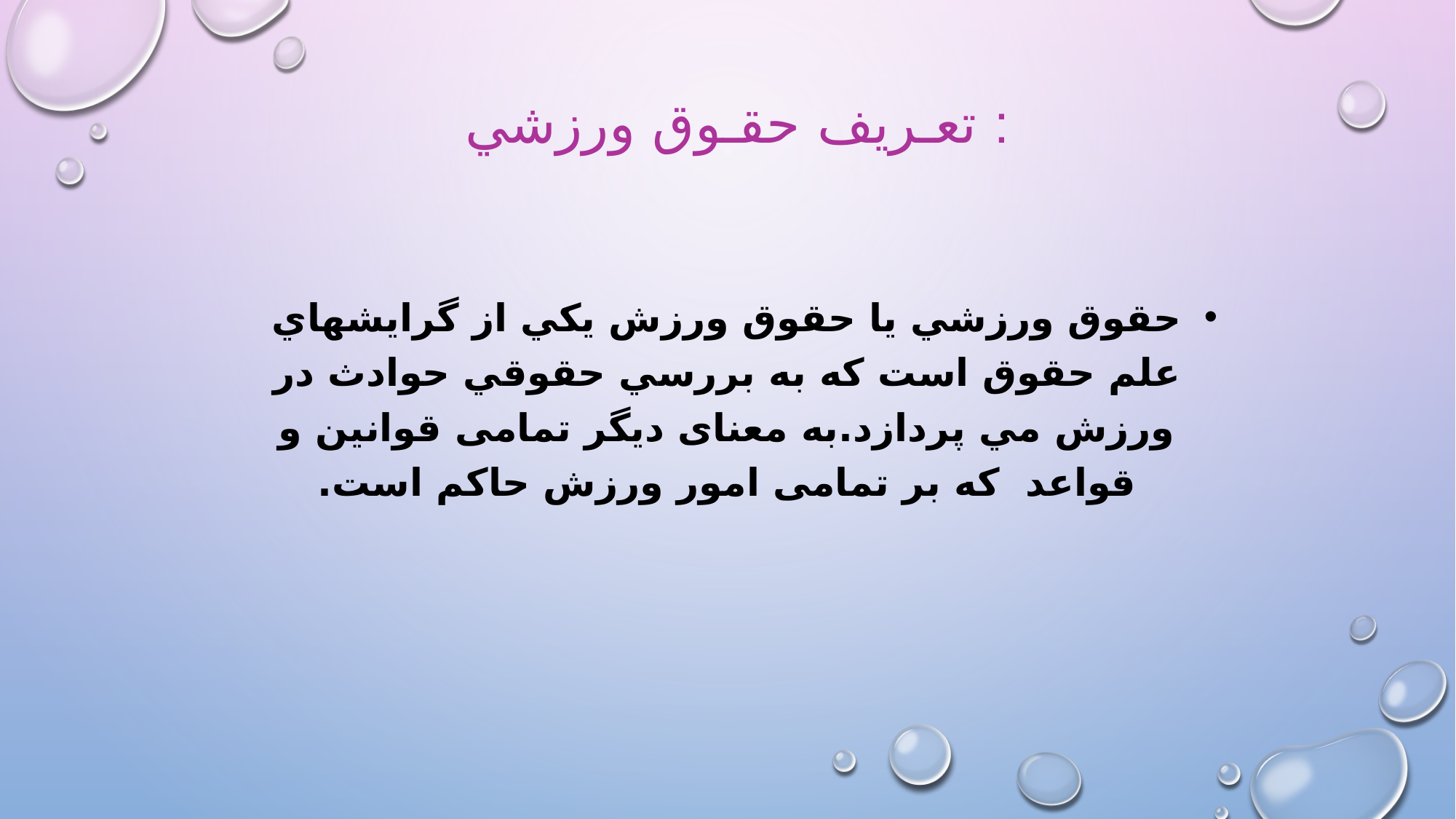

# تعـريف حقـوق ورزشي :
حقوق ورزشي يا حقوق ورزش يكي از گرايشهاي علم حقوق است كه به بررسي حقوقي حوادث در ورزش مي پردازد.به معنای دیگر تمامی قوانین و قواعد  که بر تمامی امور ورزش حاکم است.